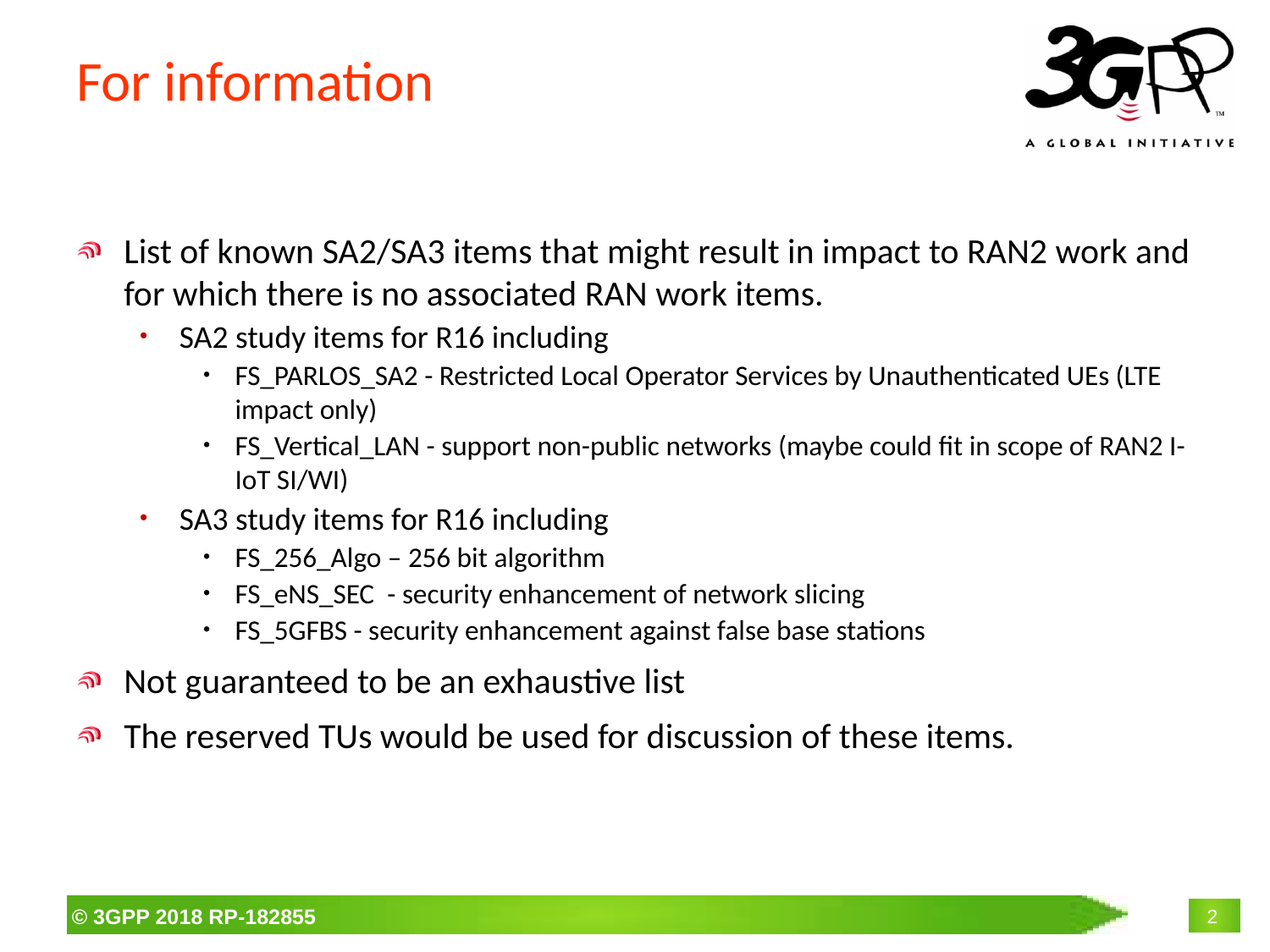

# For information
List of known SA2/SA3 items that might result in impact to RAN2 work and for which there is no associated RAN work items.
SA2 study items for R16 including
FS_PARLOS_SA2 - Restricted Local Operator Services by Unauthenticated UEs (LTE impact only)
FS_Vertical_LAN - support non-public networks (maybe could fit in scope of RAN2 I-IoT SI/WI)
SA3 study items for R16 including
FS_256_Algo – 256 bit algorithm
FS_eNS_SEC  - security enhancement of network slicing
FS_5GFBS - security enhancement against false base stations
Not guaranteed to be an exhaustive list
The reserved TUs would be used for discussion of these items.